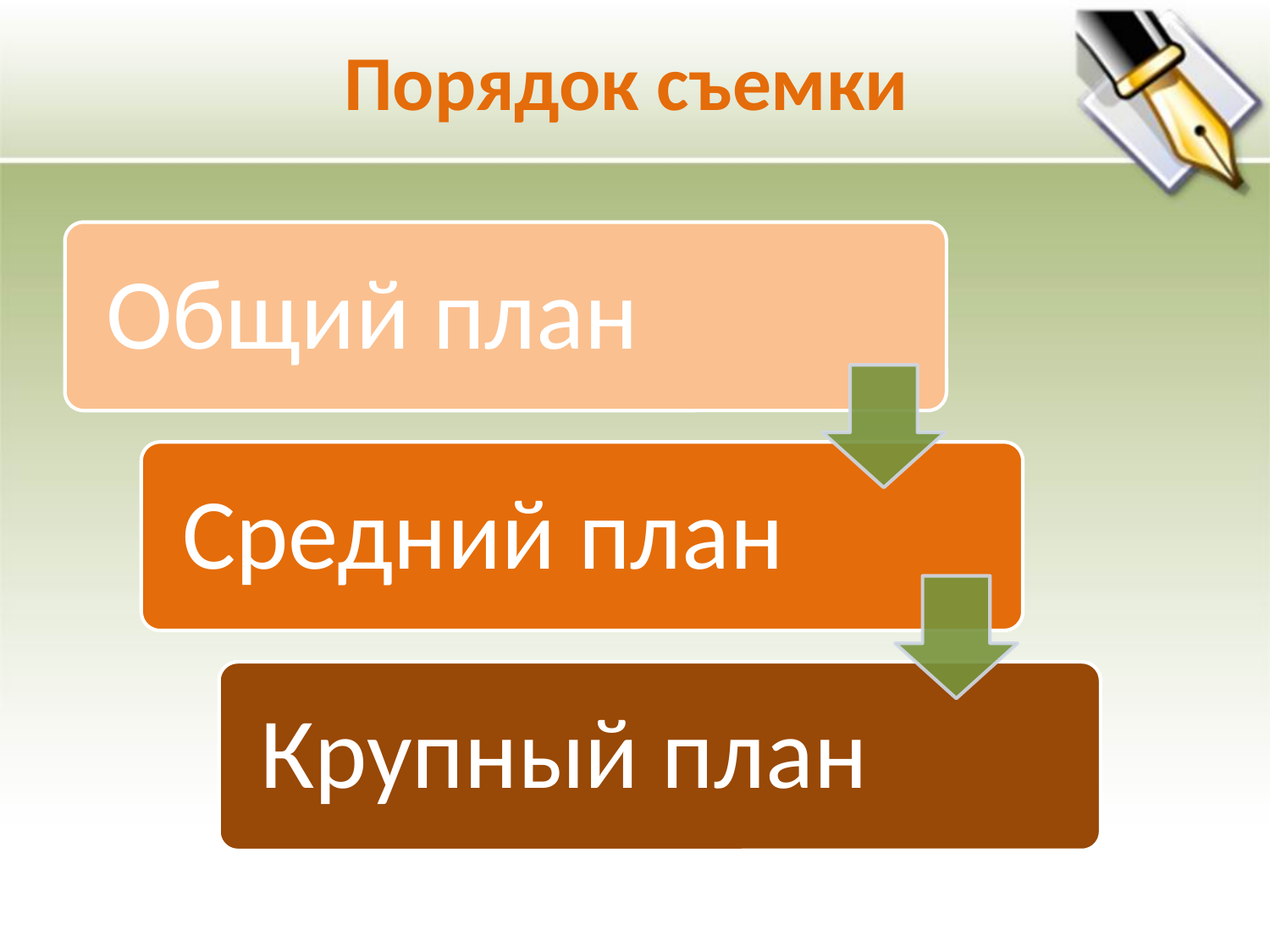

# Порядок съемки
Общий план
Средний план
Крупный план